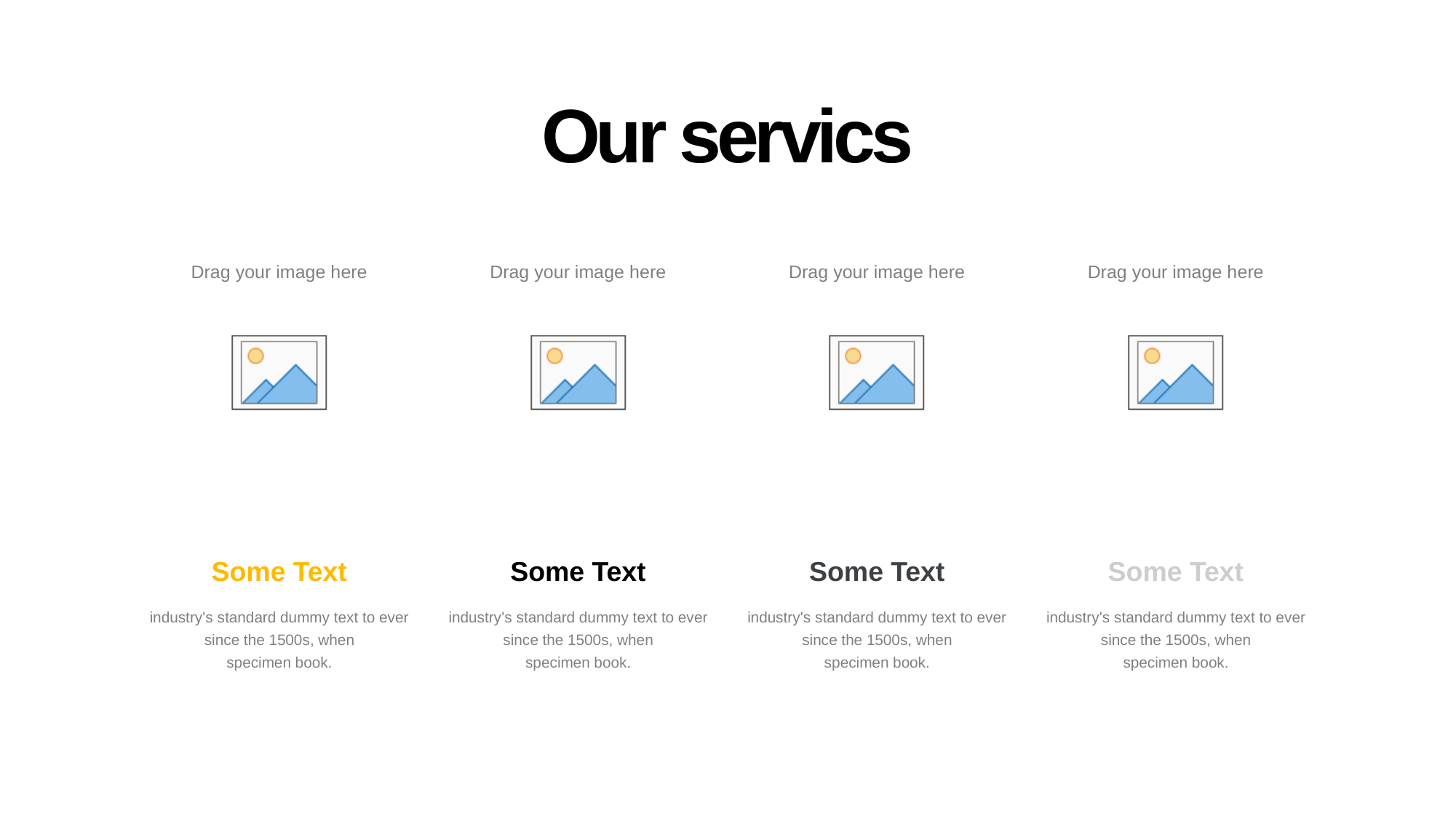

Our servics

Some Text
Some Text
Some Text
Some Text
industry's standard dummy text to ever since the 1500s, when
specimen book.
industry's standard dummy text to ever since the 1500s, when
specimen book.
industry's standard dummy text to ever since the 1500s, when
specimen book.
industry's standard dummy text to ever since the 1500s, when
specimen book.